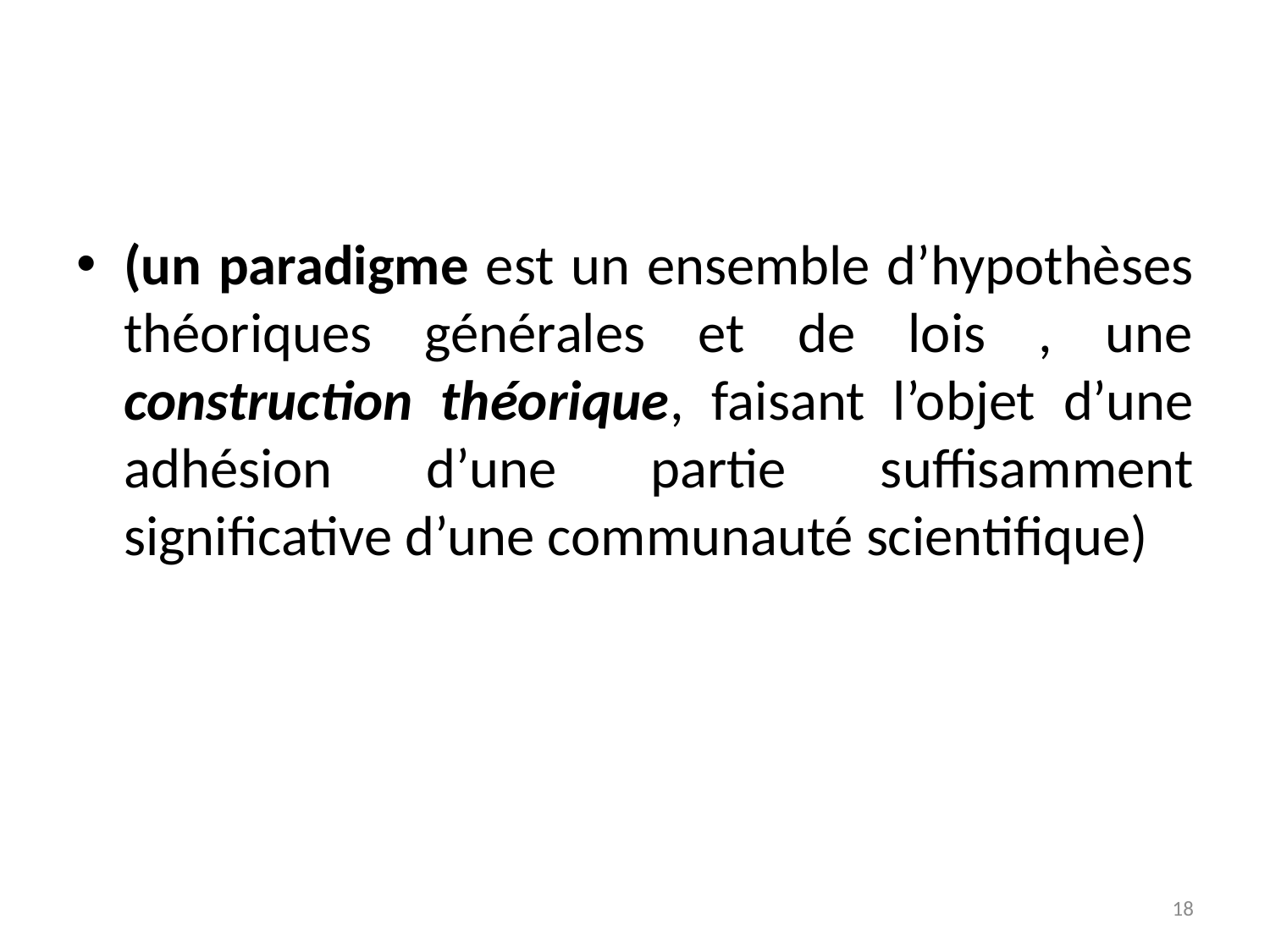

#
(un paradigme est un ensemble d’hypothèses théoriques générales et de lois , une construction théorique, faisant l’objet d’une adhésion d’une partie suffisamment significative d’une communauté scientifique)

18